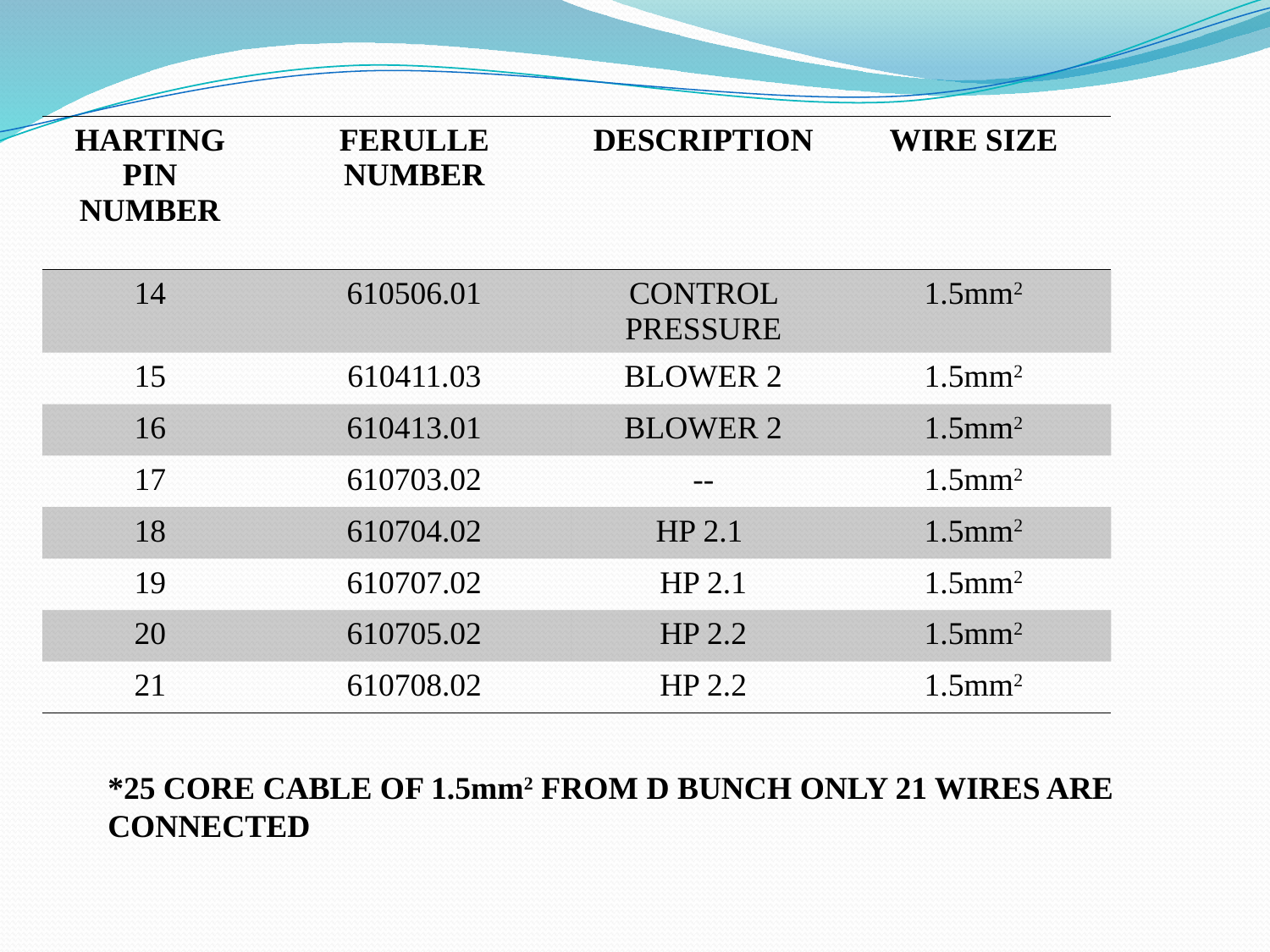

| HARTING PIN NUMBER | FERULLE NUMBER | DESCRIPTION | WIRE SIZE |
| --- | --- | --- | --- |
| 14 | 610506.01 | CONTROL PRESSURE | 1.5mm2 |
| 15 | 610411.03 | BLOWER 2 | 1.5mm2 |
| 16 | 610413.01 | BLOWER 2 | 1.5mm2 |
| 17 | 610703.02 | -- | 1.5mm2 |
| 18 | 610704.02 | HP 2.1 | 1.5mm2 |
| 19 | 610707.02 | HP 2.1 | 1.5mm2 |
| 20 | 610705.02 | HP 2.2 | 1.5mm2 |
| 21 | 610708.02 | HP 2.2 | 1.5mm2 |
*25 CORE CABLE OF 1.5mm2 FROM D BUNCH ONLY 21 WIRES ARE CONNECTED